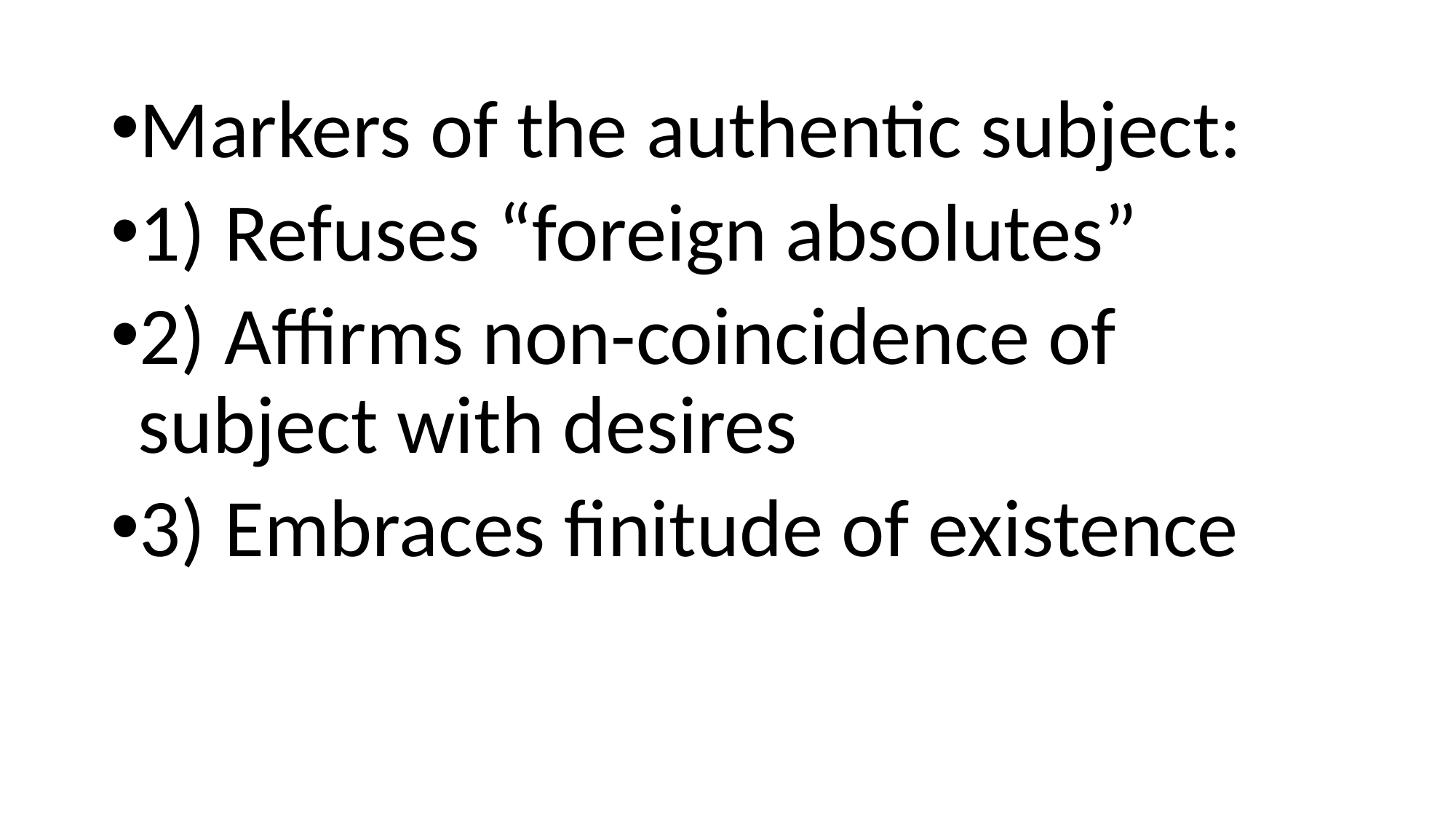

Markers of the authentic subject:
1) Refuses “foreign absolutes”
2) Affirms non-coincidence of subject with desires
3) Embraces finitude of existence